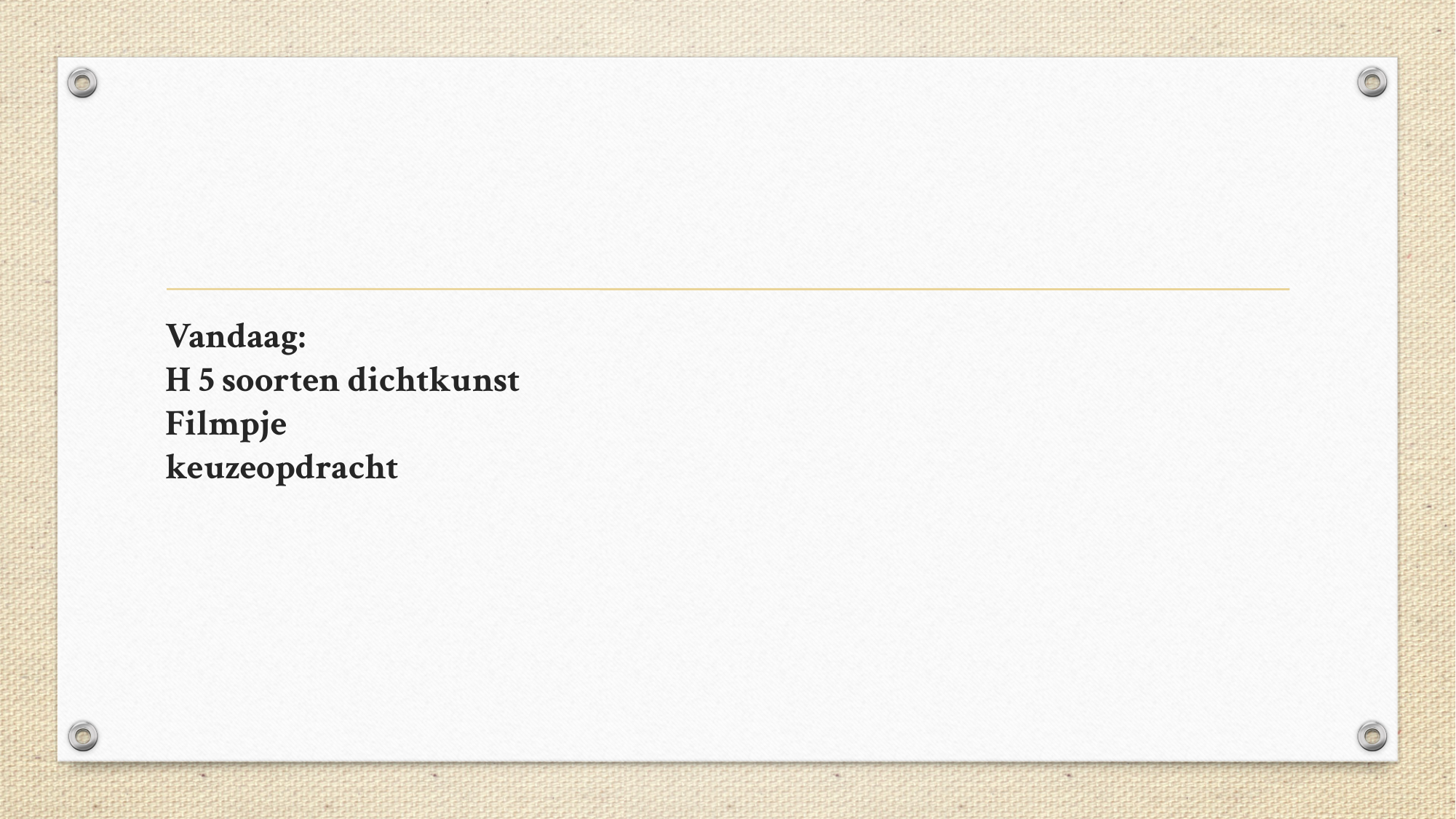

Vandaag:
H 5 soorten dichtkunst
Filmpje
keuzeopdracht